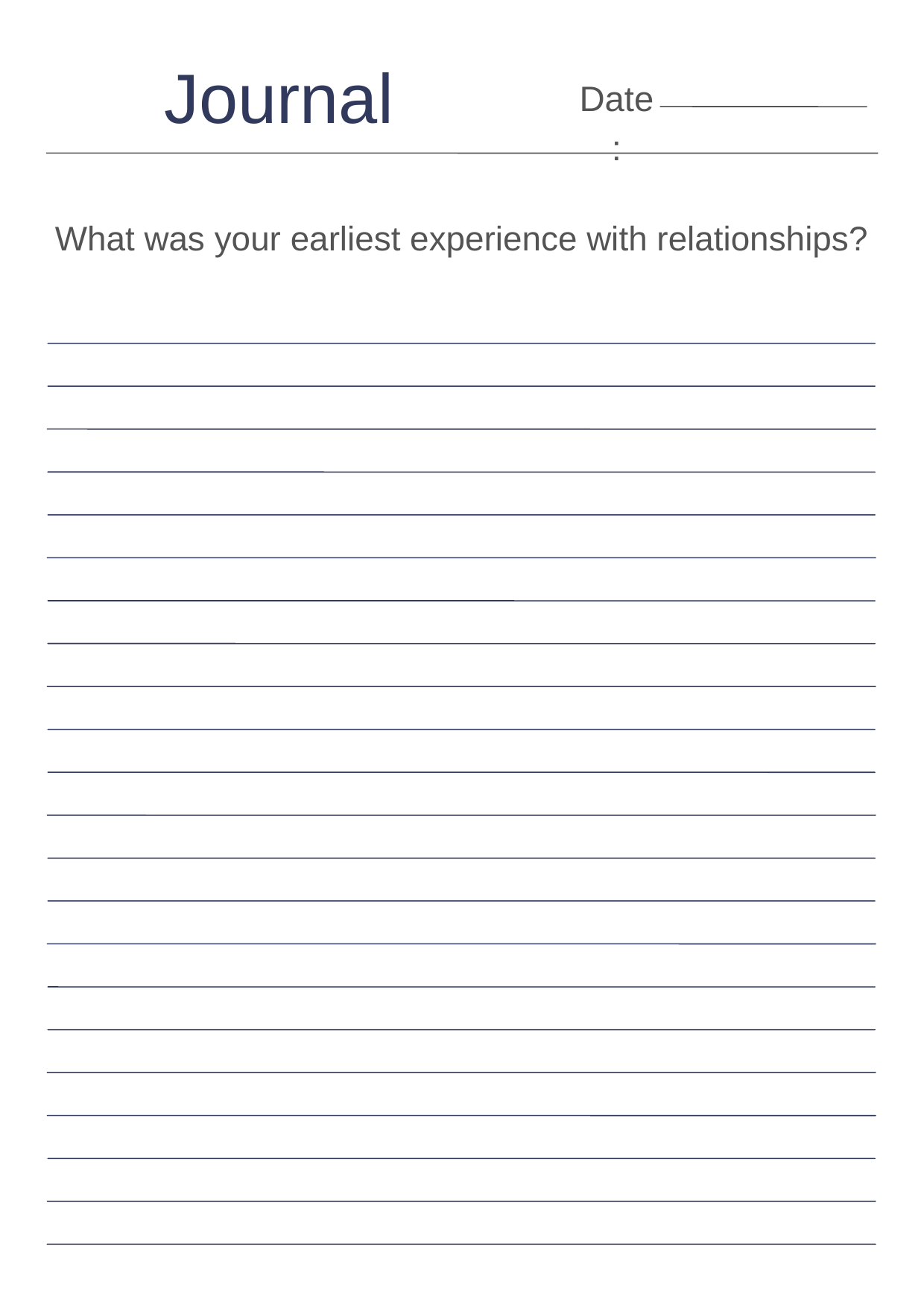

Journal
Date:

What was your earliest experience with relationships?